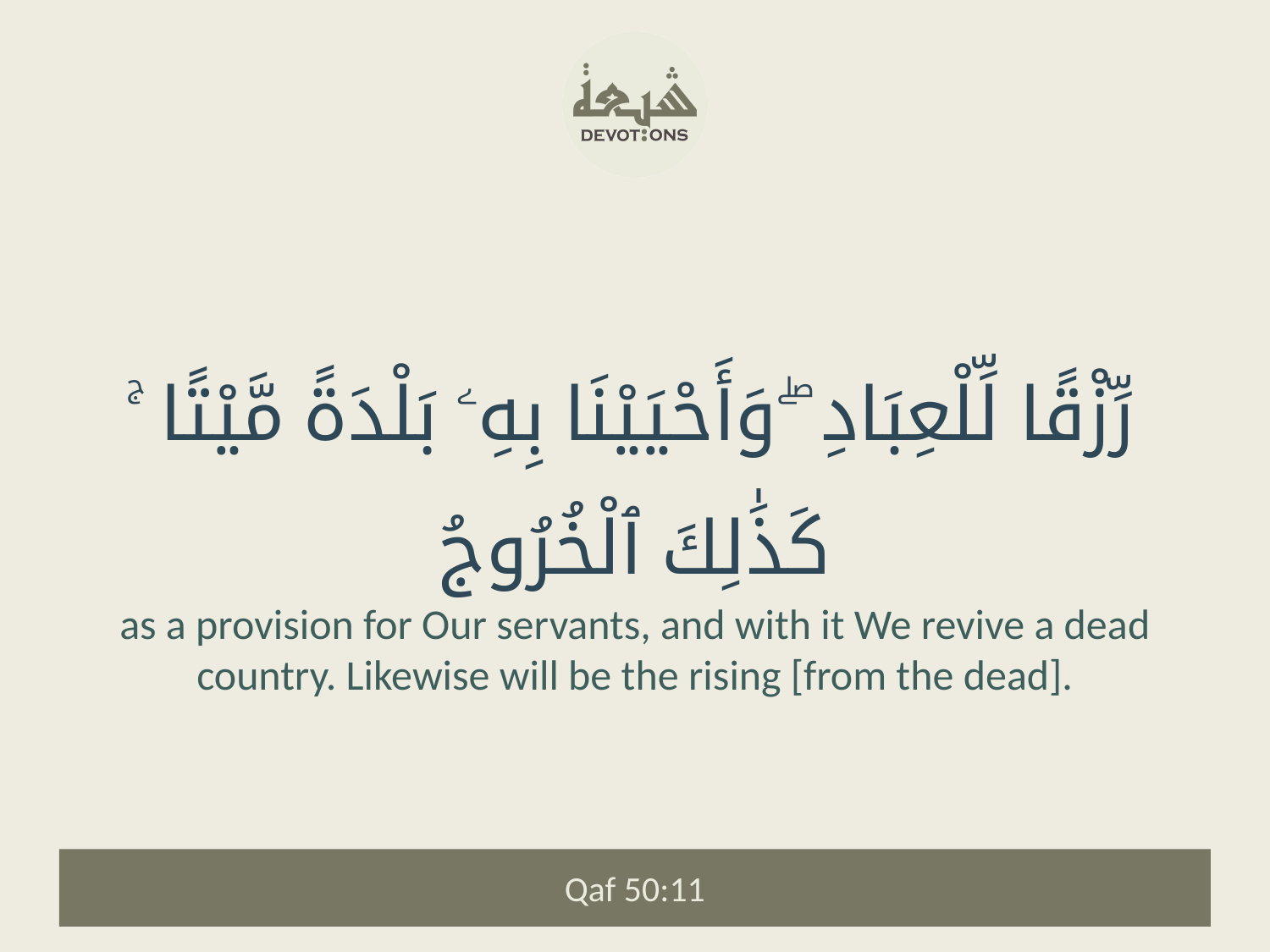

رِّزْقًا لِّلْعِبَادِ ۖ وَأَحْيَيْنَا بِهِۦ بَلْدَةً مَّيْتًا ۚ كَذَٰلِكَ ٱلْخُرُوجُ
as a provision for Our servants, and with it We revive a dead country. Likewise will be the rising [from the dead].
Qaf 50:11